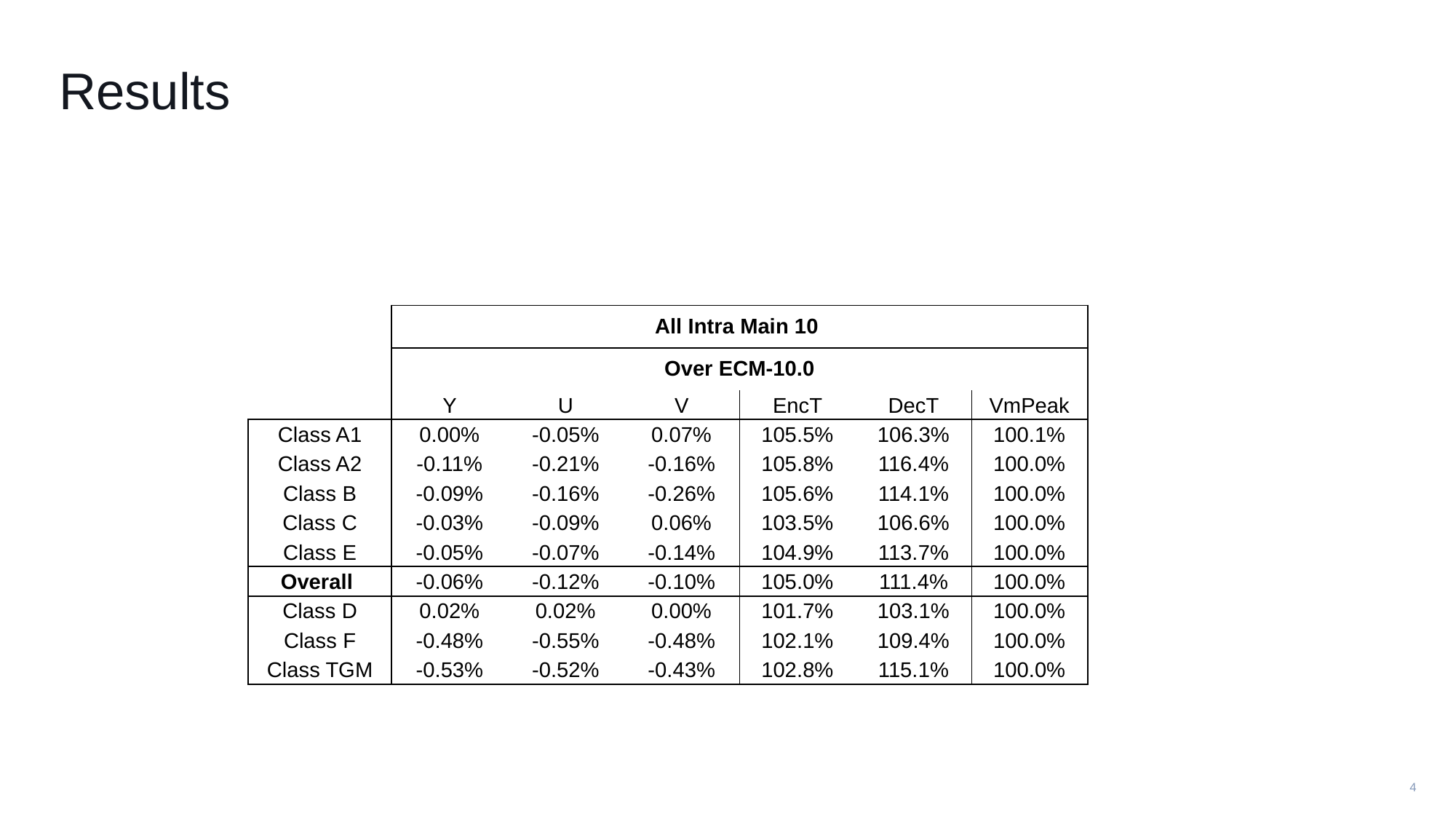

# Results

|  | All Intra Main 10 |  |  |  |  |  |
| --- | --- | --- | --- | --- | --- | --- |
|  | Over ECM-10.0 |  |  |  |  |  |
|  | Y | U | V | EncT | DecT | VmPeak |
| Class A1 | 0.00% | -0.05% | 0.07% | 105.5% | 106.3% | 100.1% |
| Class A2 | -0.11% | -0.21% | -0.16% | 105.8% | 116.4% | 100.0% |
| Class B | -0.09% | -0.16% | -0.26% | 105.6% | 114.1% | 100.0% |
| Class C | -0.03% | -0.09% | 0.06% | 103.5% | 106.6% | 100.0% |
| Class E | -0.05% | -0.07% | -0.14% | 104.9% | 113.7% | 100.0% |
| Overall | -0.06% | -0.12% | -0.10% | 105.0% | 111.4% | 100.0% |
| Class D | 0.02% | 0.02% | 0.00% | 101.7% | 103.1% | 100.0% |
| Class F | -0.48% | -0.55% | -0.48% | 102.1% | 109.4% | 100.0% |
| Class TGM | -0.53% | -0.52% | -0.43% | 102.8% | 115.1% | 100.0% |